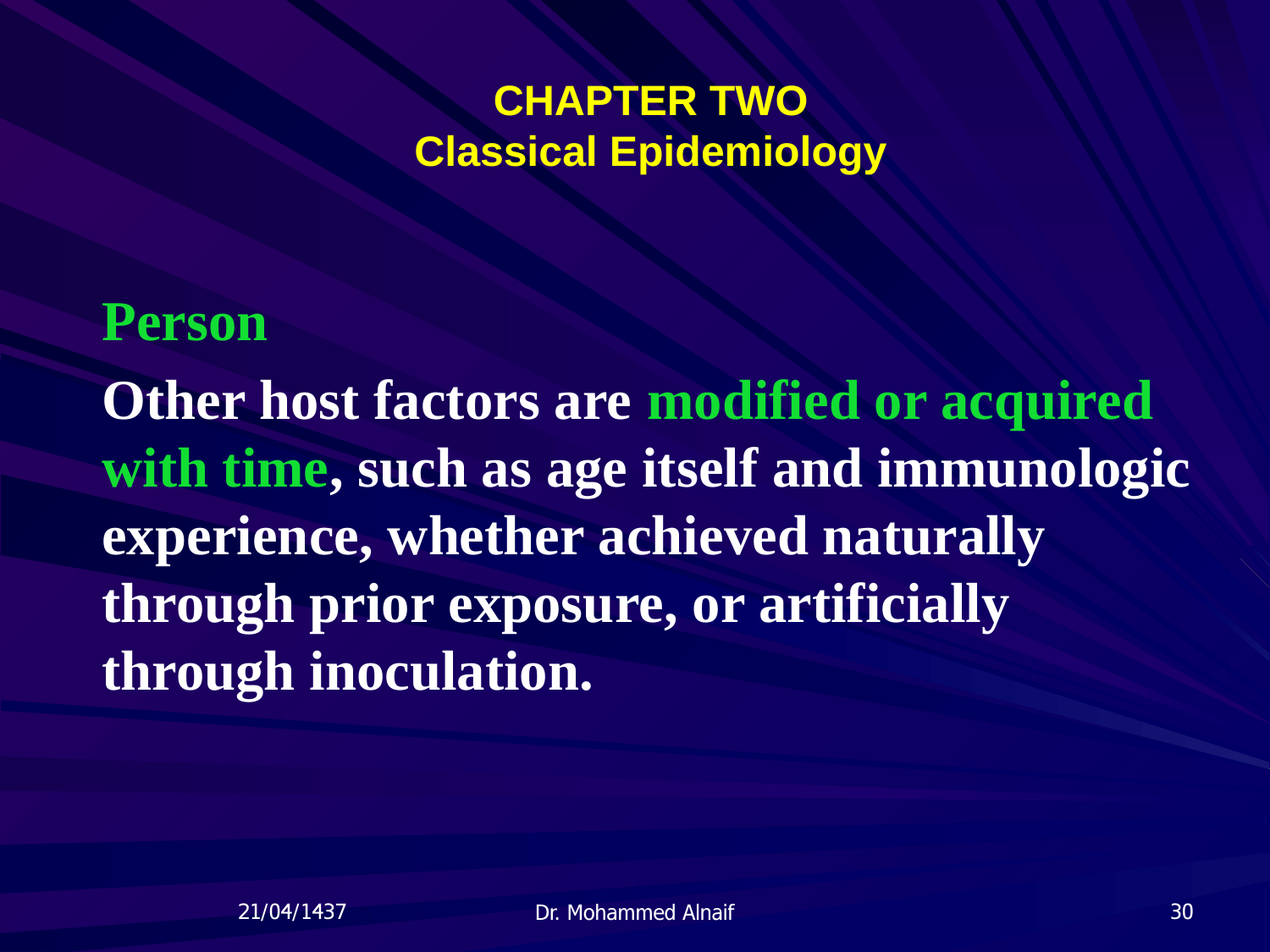

# CHAPTER TWO Classical Epidemiology
Person
Other host factors are modified or acquired with time, such as age itself and immunologic experience, whether achieved naturally through prior exposure, or artificially through inoculation.
21/04/1437
30
Dr. Mohammed Alnaif